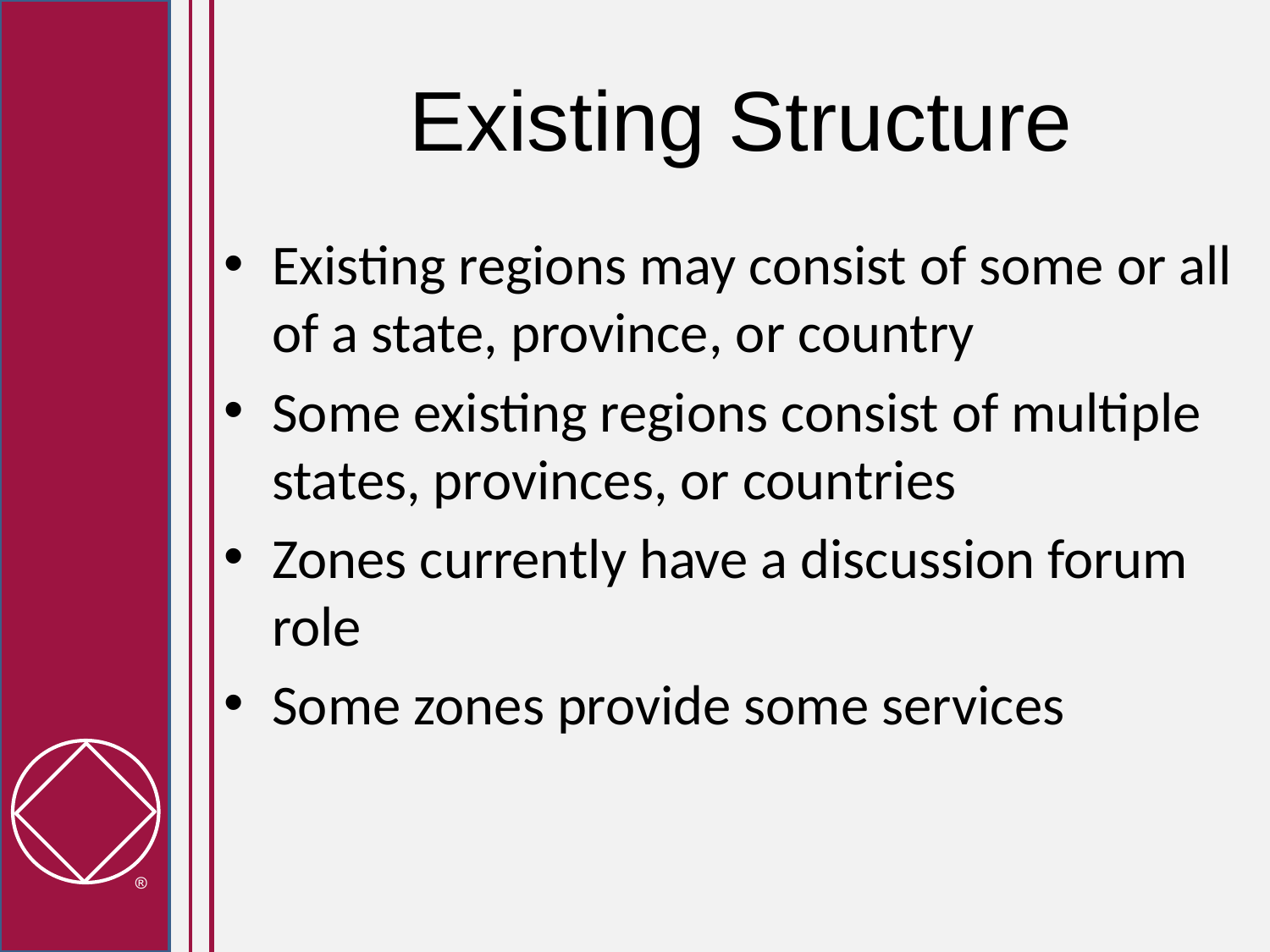

# Existing Structure
Existing regions may consist of some or all of a state, province, or country
Some existing regions consist of multiple  states, provinces, or countries
Zones currently have a discussion forum role
Some zones provide some services